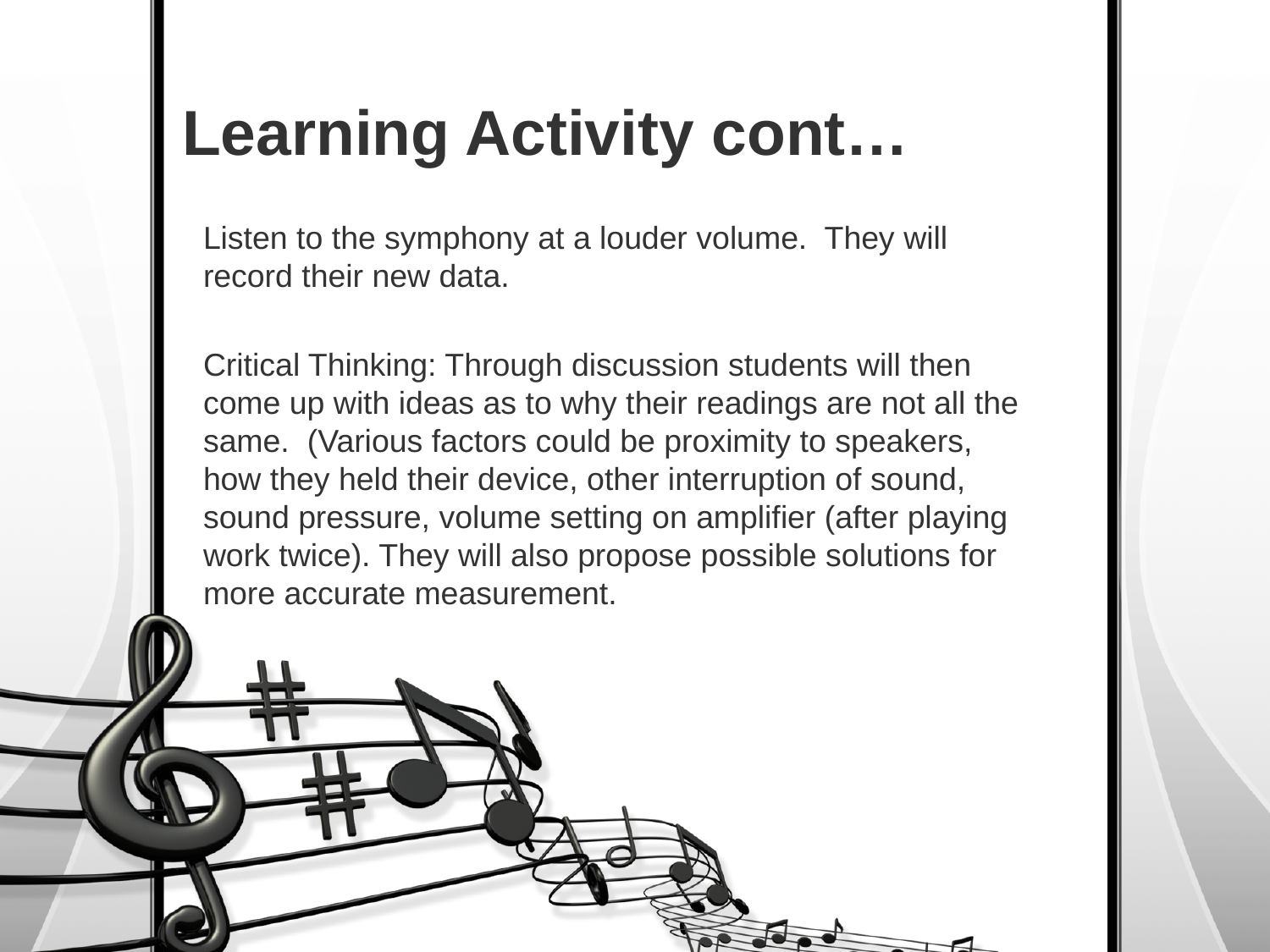

# Learning Activity cont…
Listen to the symphony at a louder volume.  They will record their new data.

Critical Thinking: Through discussion students will then come up with ideas as to why their readings are not all the same.  (Various factors could be proximity to speakers, how they held their device, other interruption of sound, sound pressure, volume setting on amplifier (after playing work twice). They will also propose possible solutions for more accurate measurement.